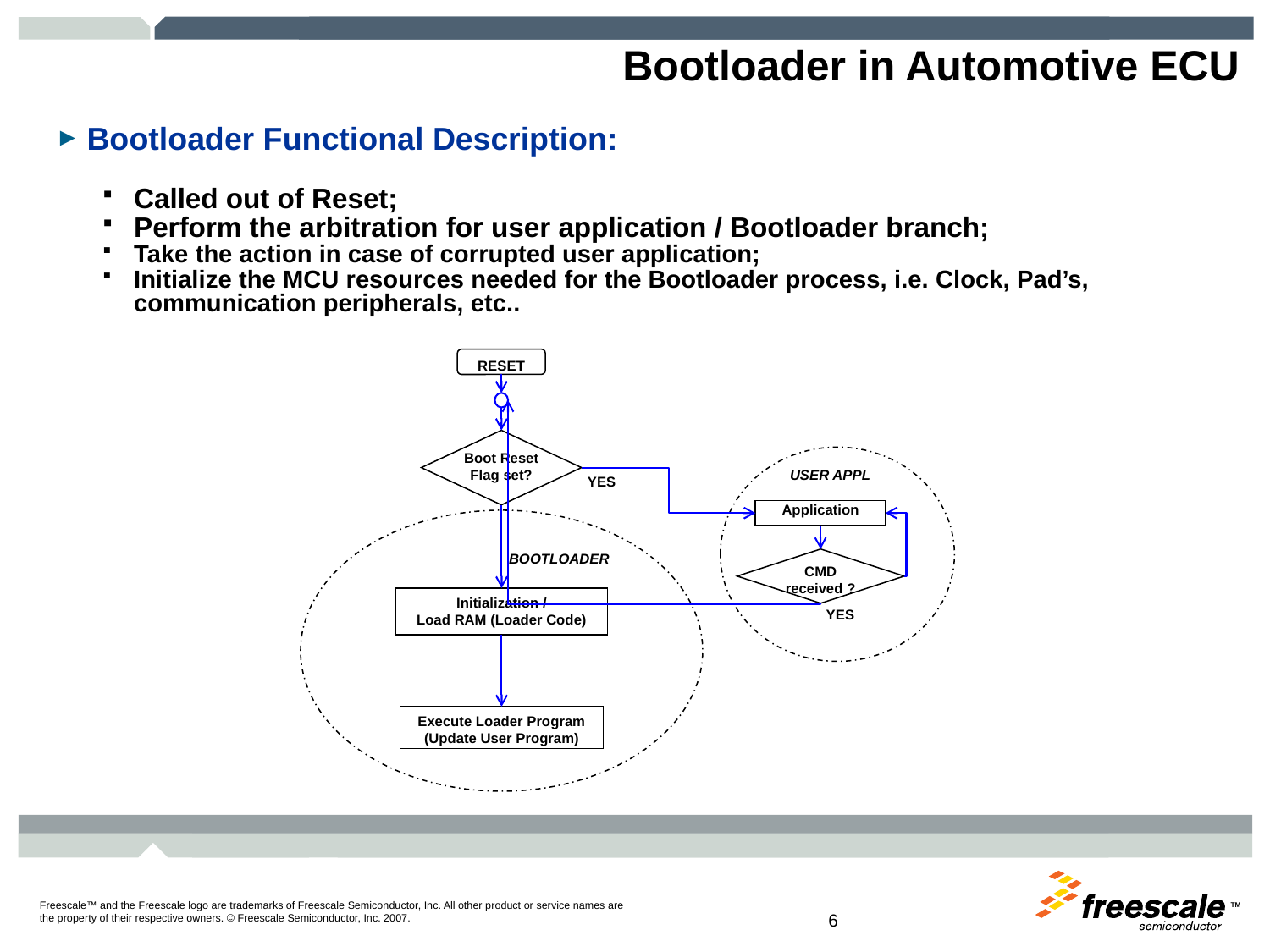

# Bootloader in Automotive ECU
Bootloader Functional Description:

Called out of Reset;
Perform the arbitration for user application / Bootloader branch;
Take the action in case of corrupted user application;
Initialize the MCU resources needed for the Bootloader process, i.e. Clock, Pad’s, communication peripherals, etc..
RESET

Boot Reset Flag set?

   USER APPL
YES
Application

 CMD
received ?
BOOTLOADER
Initialization /
Load RAM (Loader Code)
YES
Execute Loader Program
(Update User Program)

6